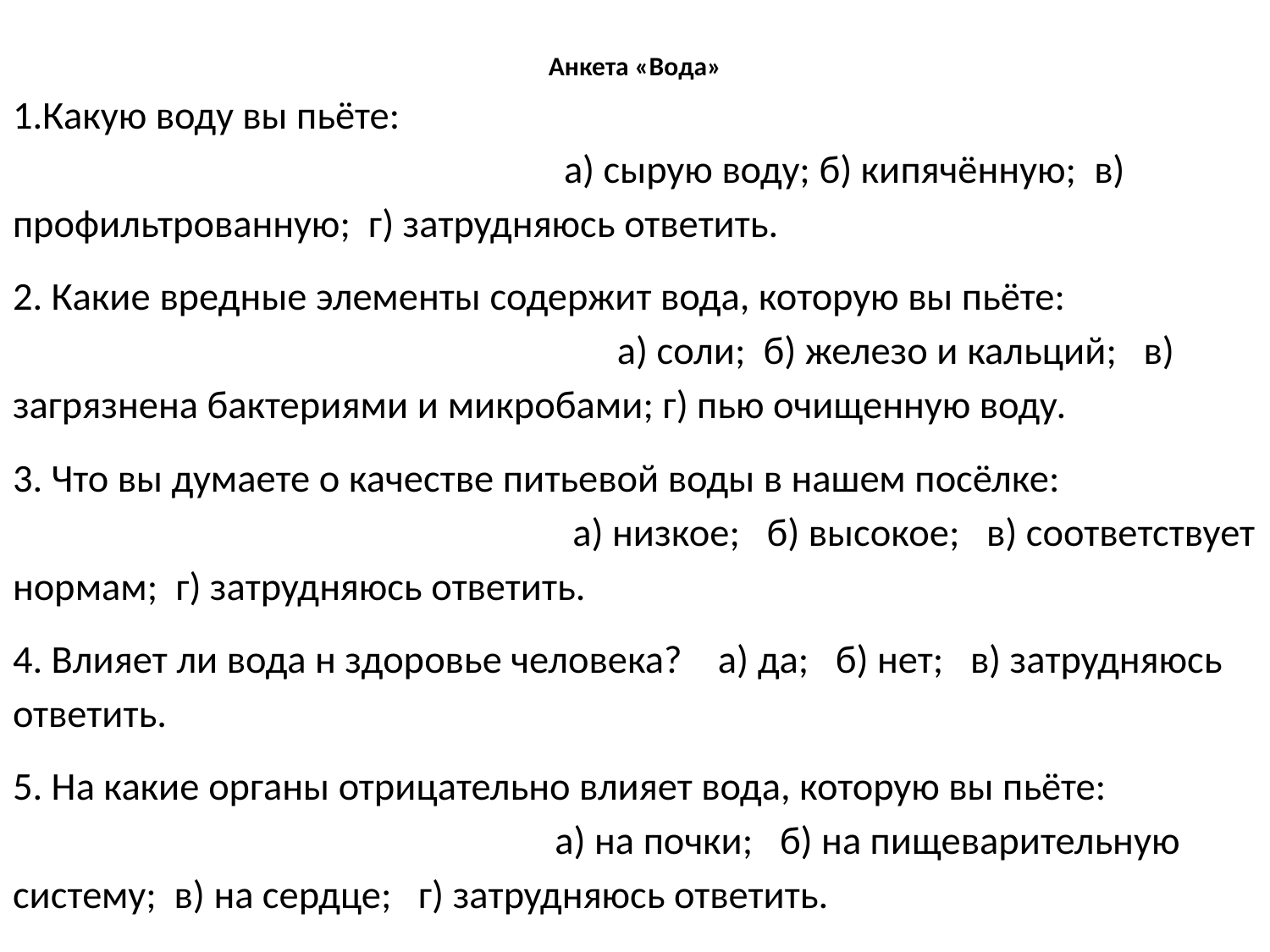

# Анкета «Вода»
1.Какую воду вы пьёте:                                                                                                                                                               а) сырую воду; б) кипячённую;  в) профильтрованную;  г) затрудняюсь ответить.
2. Какие вредные элементы содержит вода, которую вы пьёте:                                                                                          а) соли;  б) железо и кальций;   в) загрязнена бактериями и микробами; г) пью очищенную воду.
3. Что вы думаете о качестве питьевой воды в нашем посёлке:                                                                                      а) низкое;   б) высокое;   в) соответствует нормам;  г) затрудняюсь ответить.
4. Влияет ли вода н здоровье человека?    а) да;   б) нет;   в) затрудняюсь ответить.
5. На какие органы отрицательно влияет вода, которую вы пьёте:                                                                              а) на почки;   б) на пищеварительную систему;  в) на сердце;   г) затрудняюсь ответить.